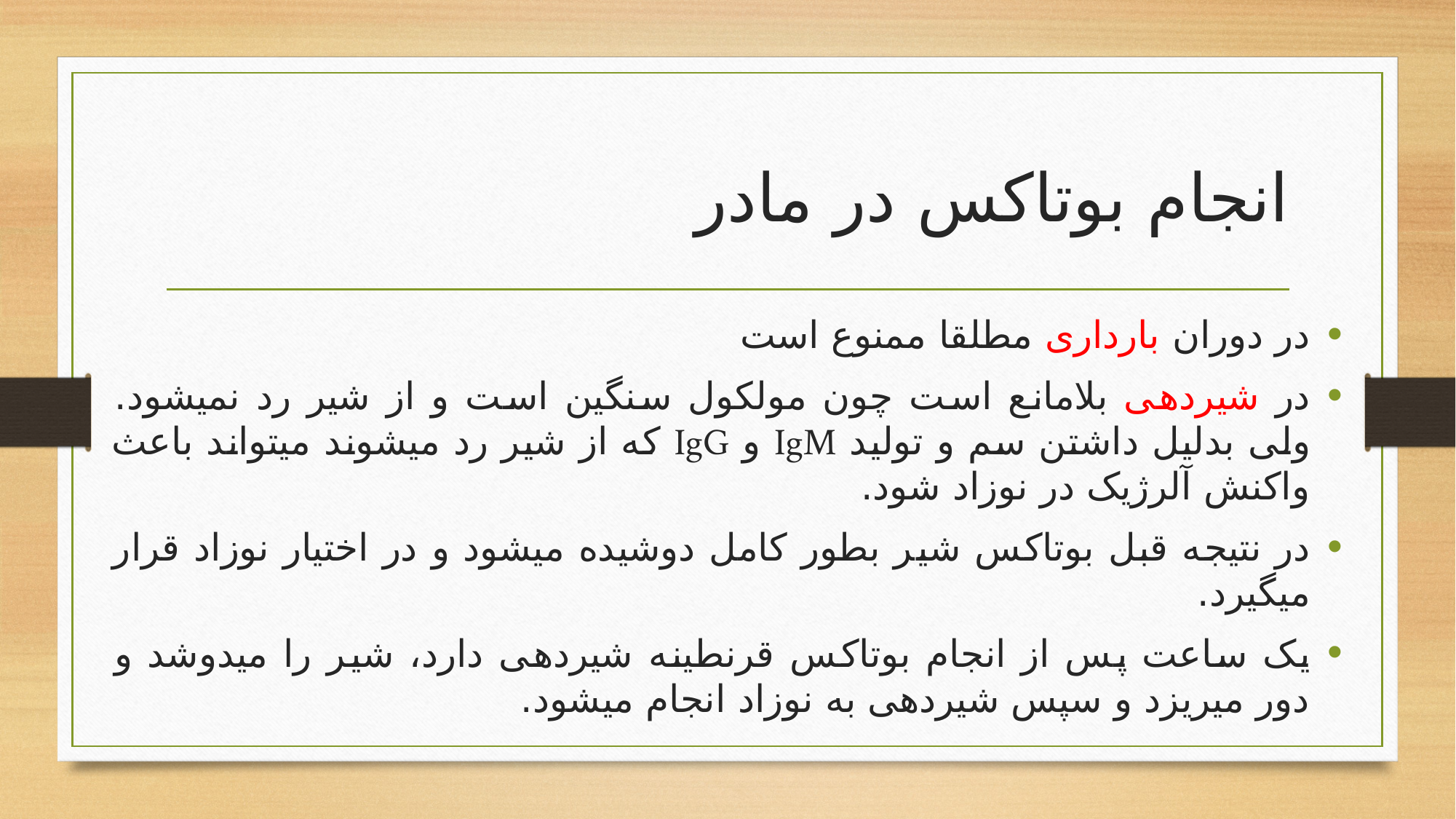

# انجام بوتاکس در مادر
در دوران بارداری مطلقا ممنوع است
در شیردهی بلامانع است چون مولکول سنگین است و از شیر رد نمیشود. ولی بدلیل داشتن سم و تولید IgM و IgG که از شیر رد میشوند میتواند باعث واکنش آلرژیک در نوزاد شود.
در نتیجه قبل بوتاکس شیر بطور کامل دوشیده میشود و در اختیار نوزاد قرار میگیرد.
یک ساعت پس از انجام بوتاکس قرنطینه شیردهی دارد، شیر را میدوشد و دور میریزد و سپس شیردهی به نوزاد انجام میشود.